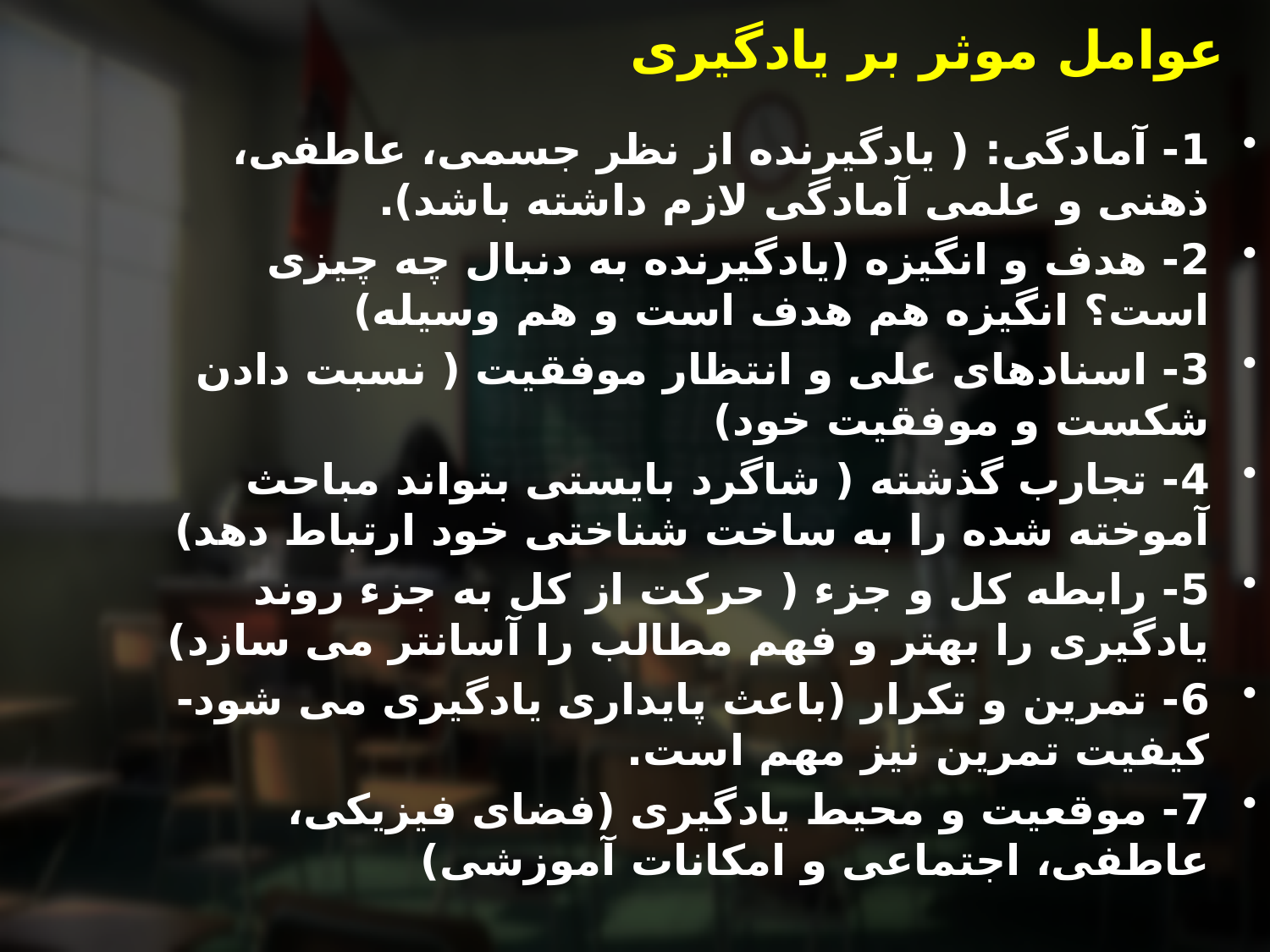

# عوامل موثر بر یادگیری
1- آمادگی: ( یادگیرنده از نظر جسمی، عاطفی، ذهنی و علمی آمادگی لازم داشته باشد).
2- هدف و انگیزه (یادگیرنده به دنبال چه چیزی است؟ انگیزه هم هدف است و هم وسیله)
3- اسنادهای علی و انتظار موفقیت ( نسبت دادن شکست و موفقیت خود)
4- تجارب گذشته ( شاگرد بایستی بتواند مباحث آموخته شده را به ساخت شناختی خود ارتباط دهد)
5- رابطه کل و جزء ( حرکت از کل به جزء روند یادگیری را بهتر و فهم مطالب را آسانتر می سازد)
6- تمرین و تکرار (باعث پایداری یادگیری می شود- کیفیت تمرین نیز مهم است.
7- موقعیت و محیط یادگیری (فضای فیزیکی، عاطفی، اجتماعی و امکانات آموزشی)